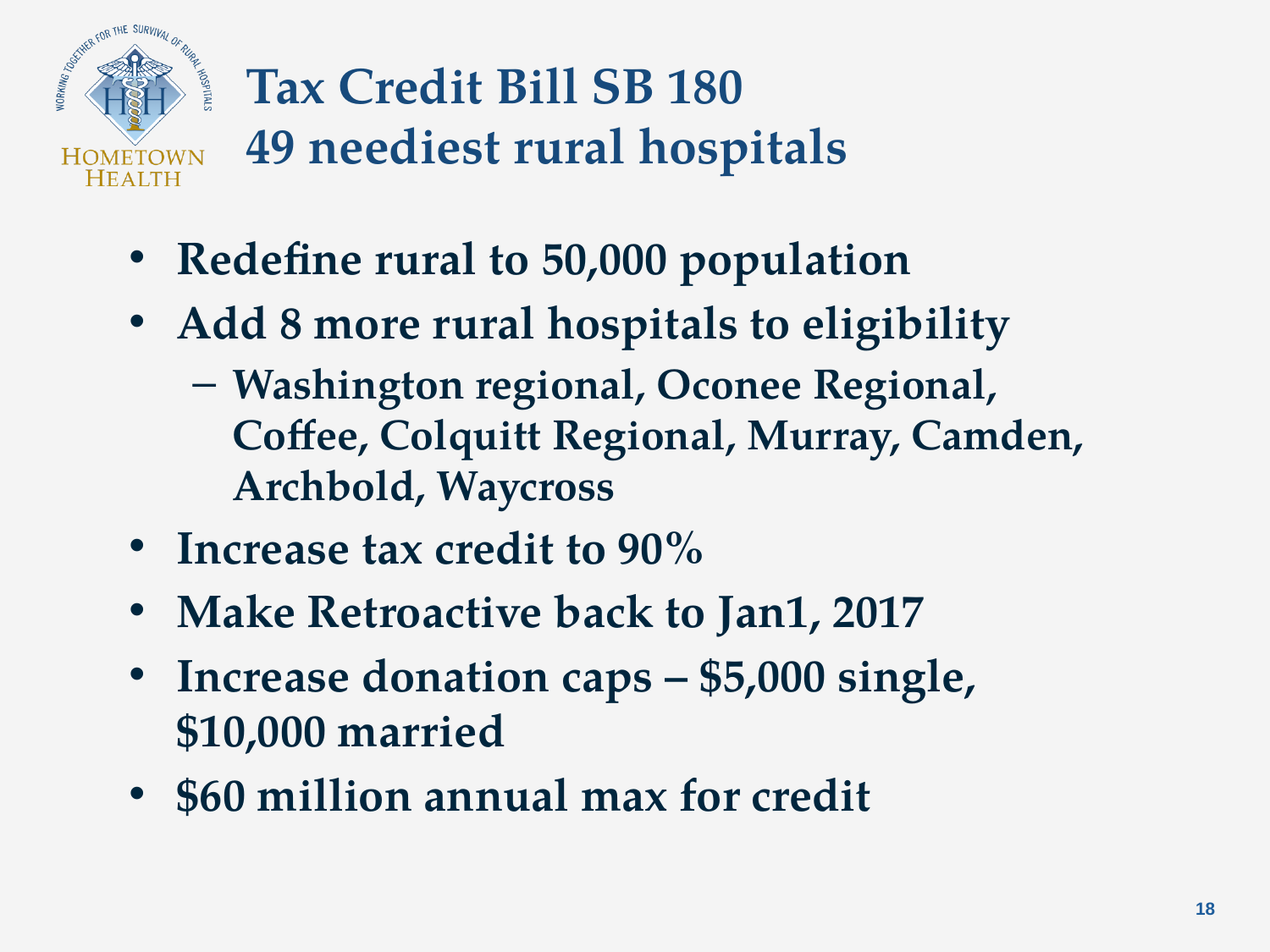

# Tax Credit Bill SB 180 49 neediest rural hospitals
Redefine rural to 50,000 population
Add 8 more rural hospitals to eligibility
Washington regional, Oconee Regional, Coffee, Colquitt Regional, Murray, Camden, Archbold, Waycross
Increase tax credit to 90%
Make Retroactive back to Jan1, 2017
Increase donation caps – $5,000 single, $10,000 married
$60 million annual max for credit
18